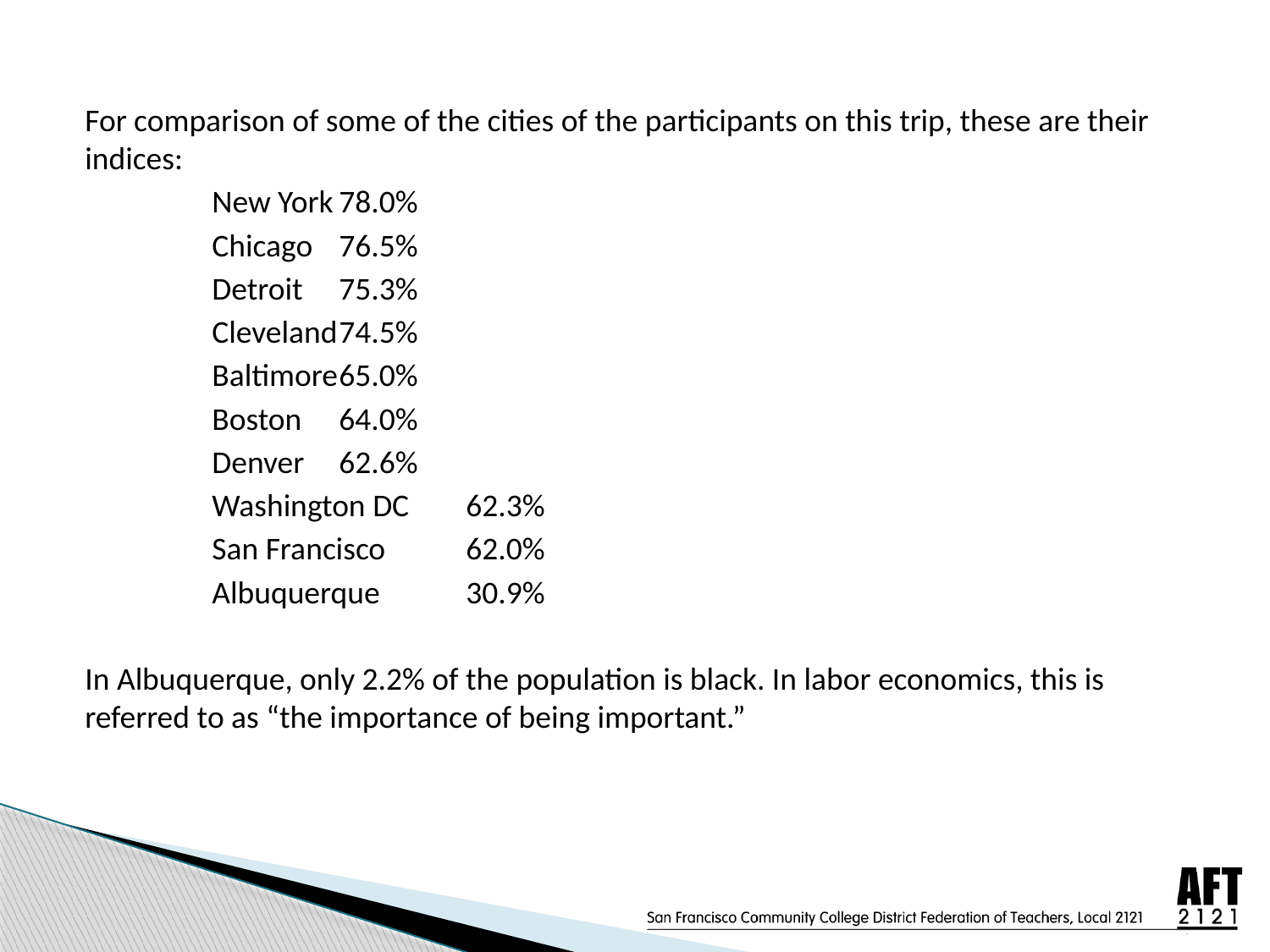

For comparison of some of the cities of the participants on this trip, these are their indices:
 	New York	78.0%
	Chicago	76.5%
	Detroit	75.3%
	Cleveland	74.5%
	Baltimore	65.0%
	Boston	64.0%
	Denver	62.6%
	Washington DC	62.3%
	San Francisco	62.0%
	Albuquerque	30.9%

In Albuquerque, only 2.2% of the population is black. In labor economics, this is referred to as “the importance of being important.”

#